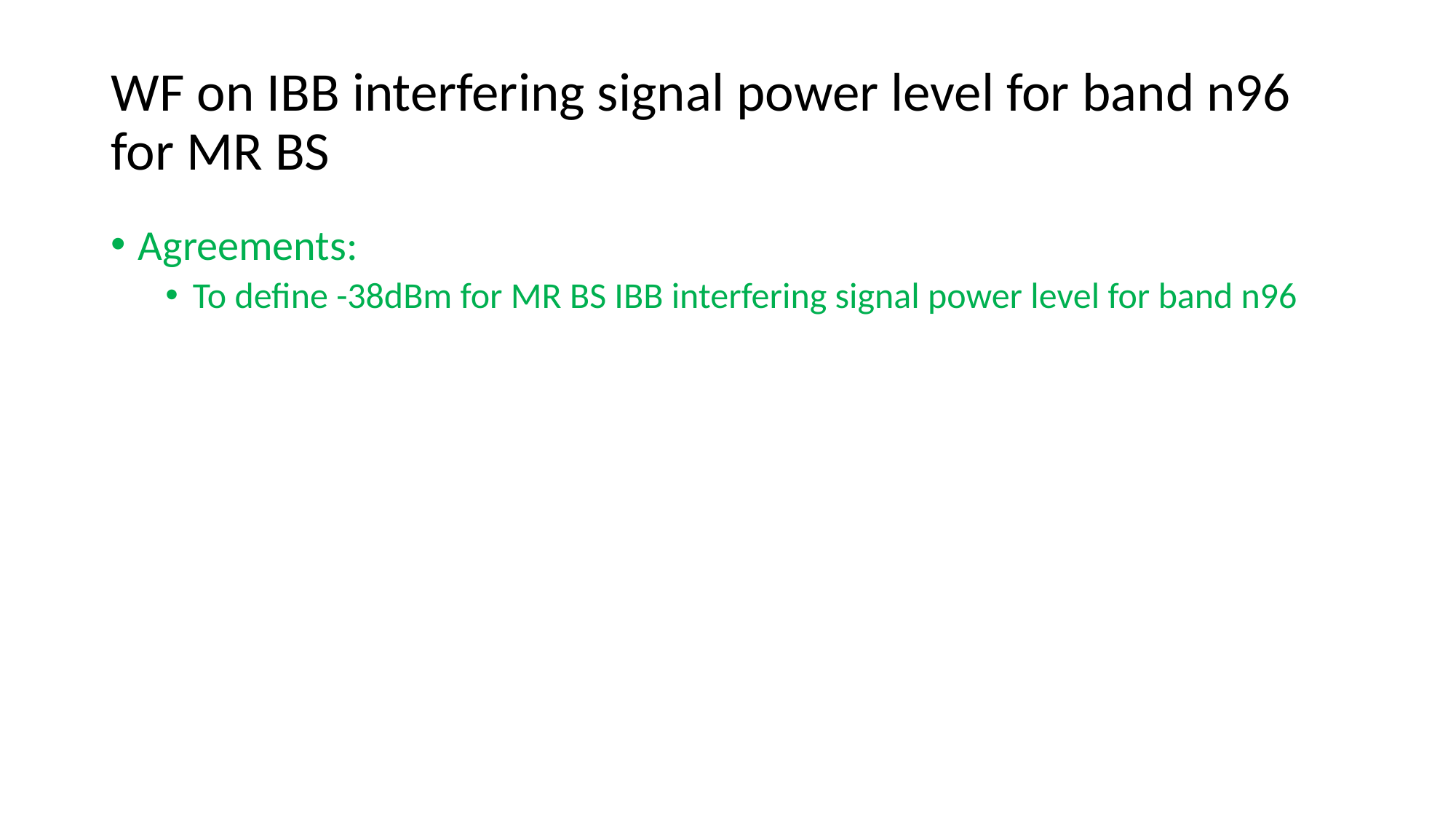

# WF on IBB interfering signal power level for band n96 for MR BS
Agreements:
To define -38dBm for MR BS IBB interfering signal power level for band n96